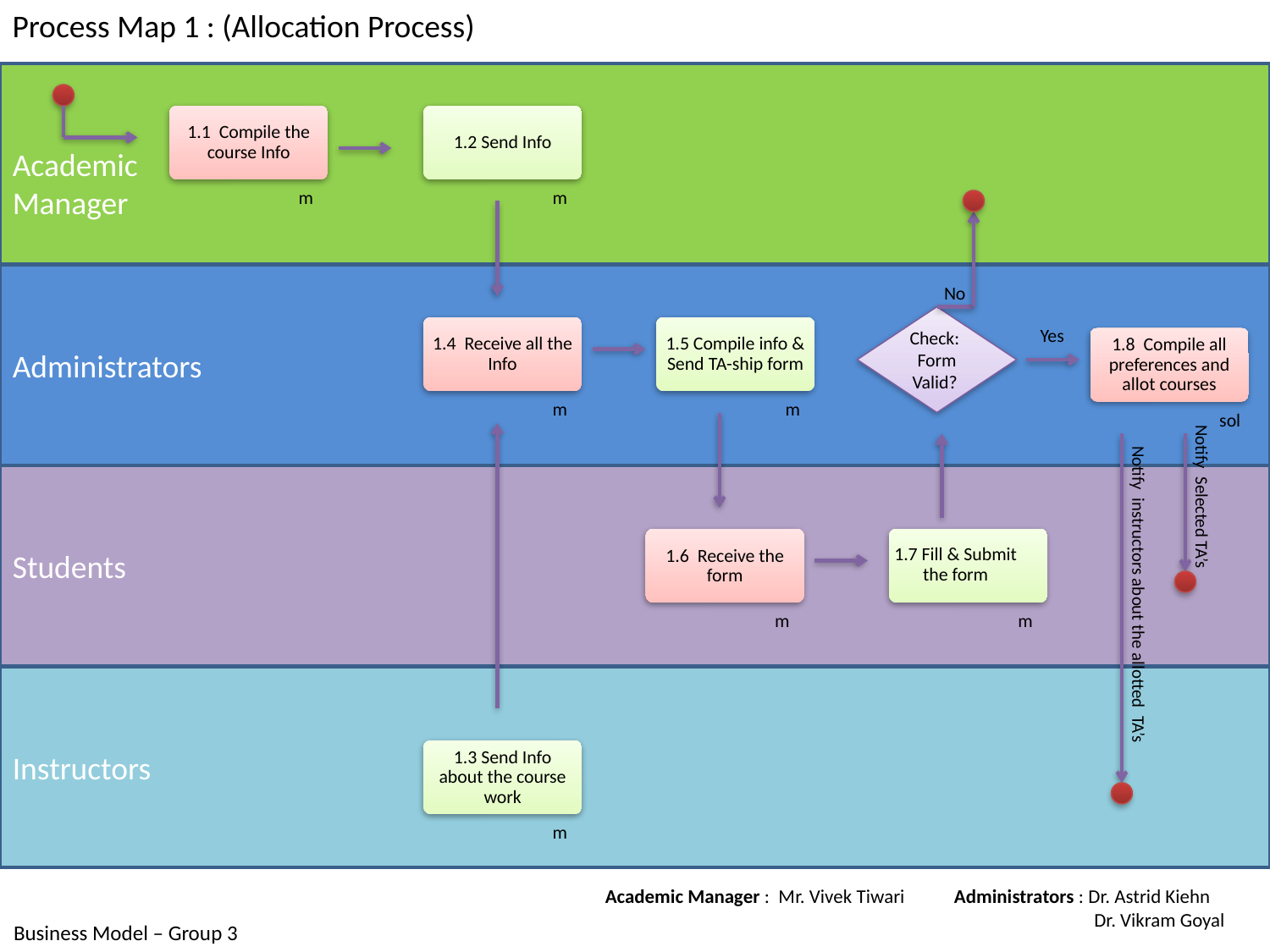

Process Map 1 : (Allocation Process)

Academic
Manager

1.1  Compile the course Info

1.2 Send Info
m
m

Administrators
No
Check:
Form Valid?

1.4  Receive all the Info

1.5 Compile info & Send TA-ship form
Yes

1.8  Compile all preferences and allot courses
m
m
sol
Students
Notify  Selected TA’s

1.6  Receive the form

1.7 Fill & Submit the form

Notify  instructors about the allotted  TA’s
m
m
Instructors

1.3 Send Info about the course work

m
Academic Manager :  Mr. Vivek Tiwari           Administrators : Dr. Astrid Kiehn
                                                                                                              Dr. Vikram Goyal
Business Model – Group 3